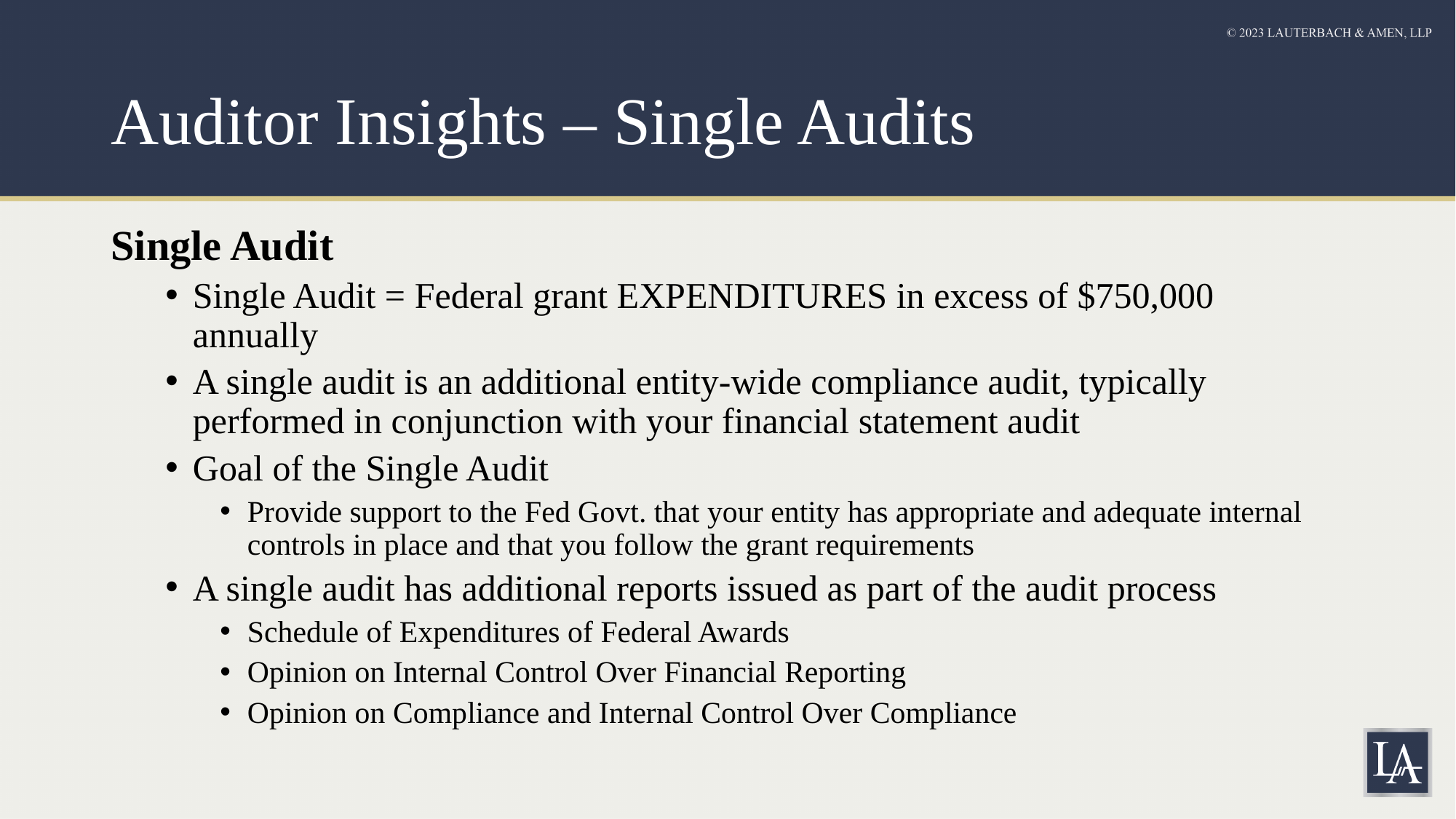

# Auditor Insights – Single Audits
Single Audit
Single Audit = Federal grant EXPENDITURES in excess of $750,000 annually
A single audit is an additional entity-wide compliance audit, typically performed in conjunction with your financial statement audit
Goal of the Single Audit
Provide support to the Fed Govt. that your entity has appropriate and adequate internal controls in place and that you follow the grant requirements
A single audit has additional reports issued as part of the audit process
Schedule of Expenditures of Federal Awards
Opinion on Internal Control Over Financial Reporting
Opinion on Compliance and Internal Control Over Compliance
22